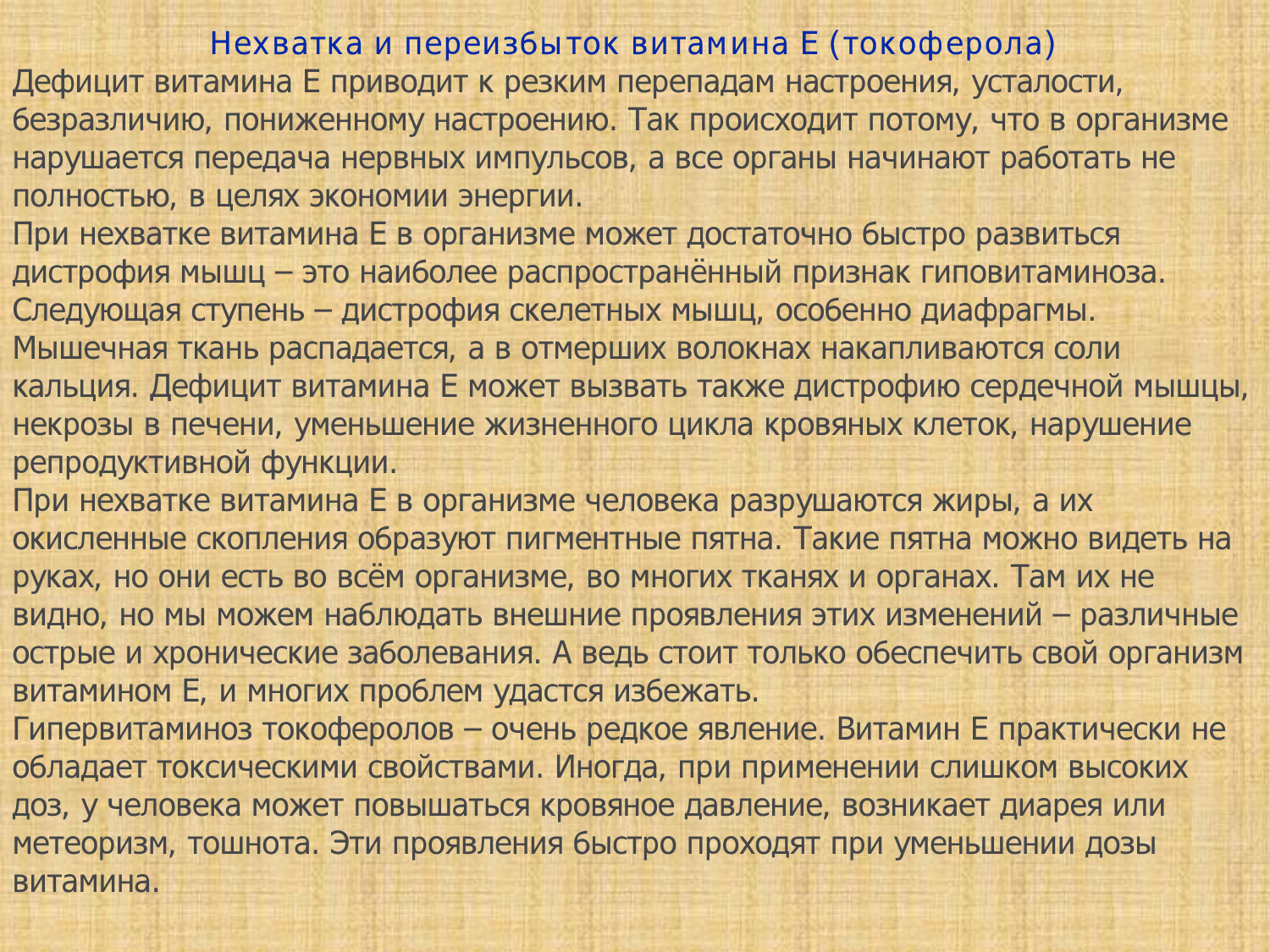

Нехватка и переизбыток витамина E (токоферола)
Дефицит витамина Е приводит к резким перепадам настроения, усталости, безразличию, пониженному настроению. Так происходит потому, что в организме нарушается передача нервных импульсов, а все органы начинают работать не полностью, в целях экономии энергии.
При нехватке витамина Е в организме может достаточно быстро развиться дистрофия мышц – это наиболее распространённый признак гиповитаминоза. Следующая ступень – дистрофия скелетных мышц, особенно диафрагмы. Мышечная ткань распадается, а в отмерших волокнах накапливаются соли кальция. Дефицит витамина Е может вызвать также дистрофию сердечной мышцы, некрозы в печени, уменьшение жизненного цикла кровяных клеток, нарушение репродуктивной функции.
При нехватке витамина Е в организме человека разрушаются жиры, а их окисленные скопления образуют пигментные пятна. Такие пятна можно видеть на руках, но они есть во всём организме, во многих тканях и органах. Там их не видно, но мы можем наблюдать внешние проявления этих изменений – различные острые и хронические заболевания. А ведь стоит только обеспечить свой организм витамином Е, и многих проблем удастся избежать.
Гипервитаминоз токоферолов – очень редкое явление. Витамин Е практически не обладает токсическими свойствами. Иногда, при применении слишком высоких доз, у человека может повышаться кровяное давление, возникает диарея или метеоризм, тошнота. Эти проявления быстро проходят при уменьшении дозы витамина.